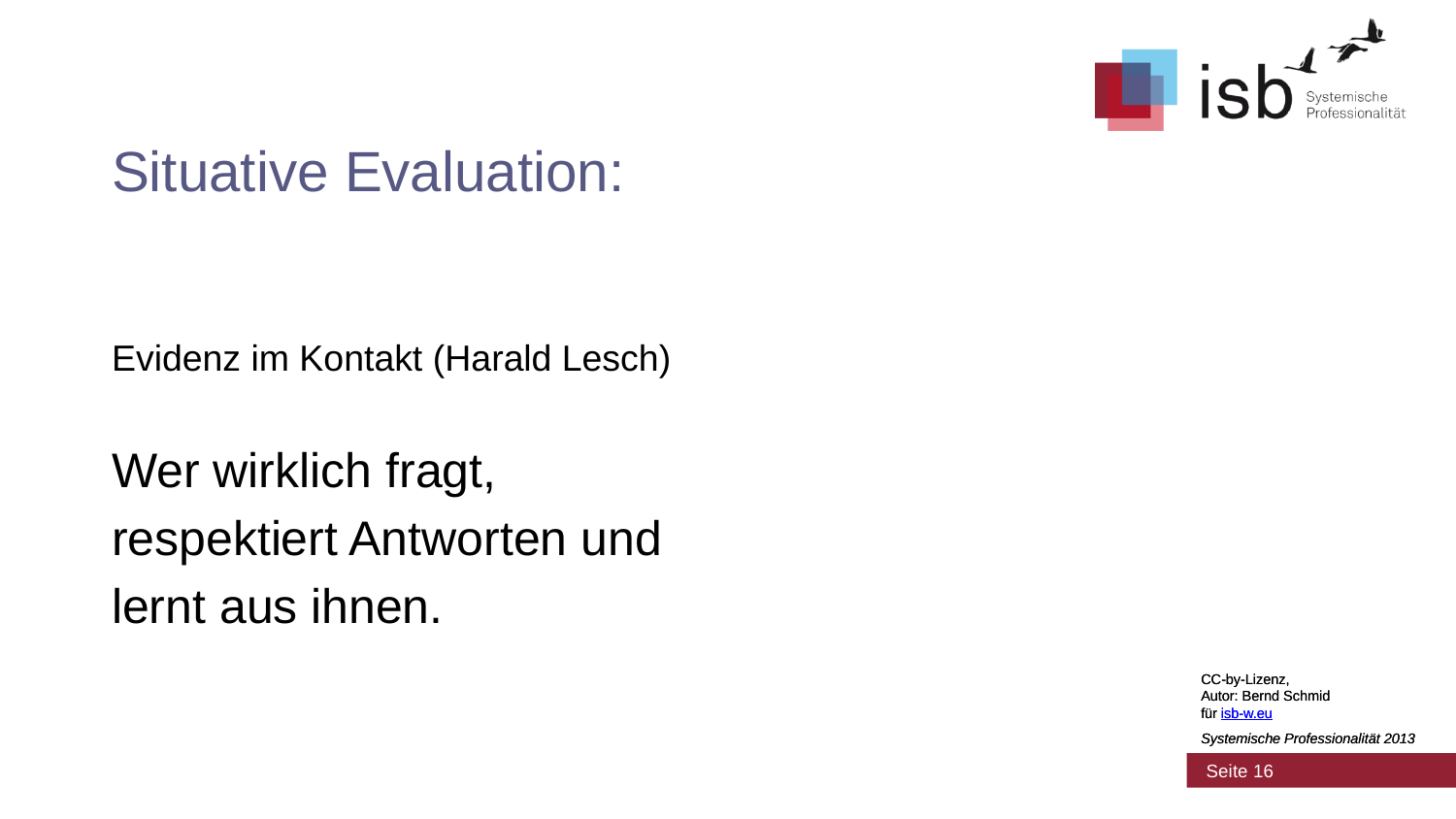

# Situative Evaluation:
Evidenz im Kontakt (Harald Lesch)

Wer wirklich fragt,
respektiert Antworten und
lernt aus ihnen.

CC-by-Lizenz,
Autor: Bernd Schmid
für isb-w.eu
Systemische Professionalität 2013
 Seite 16